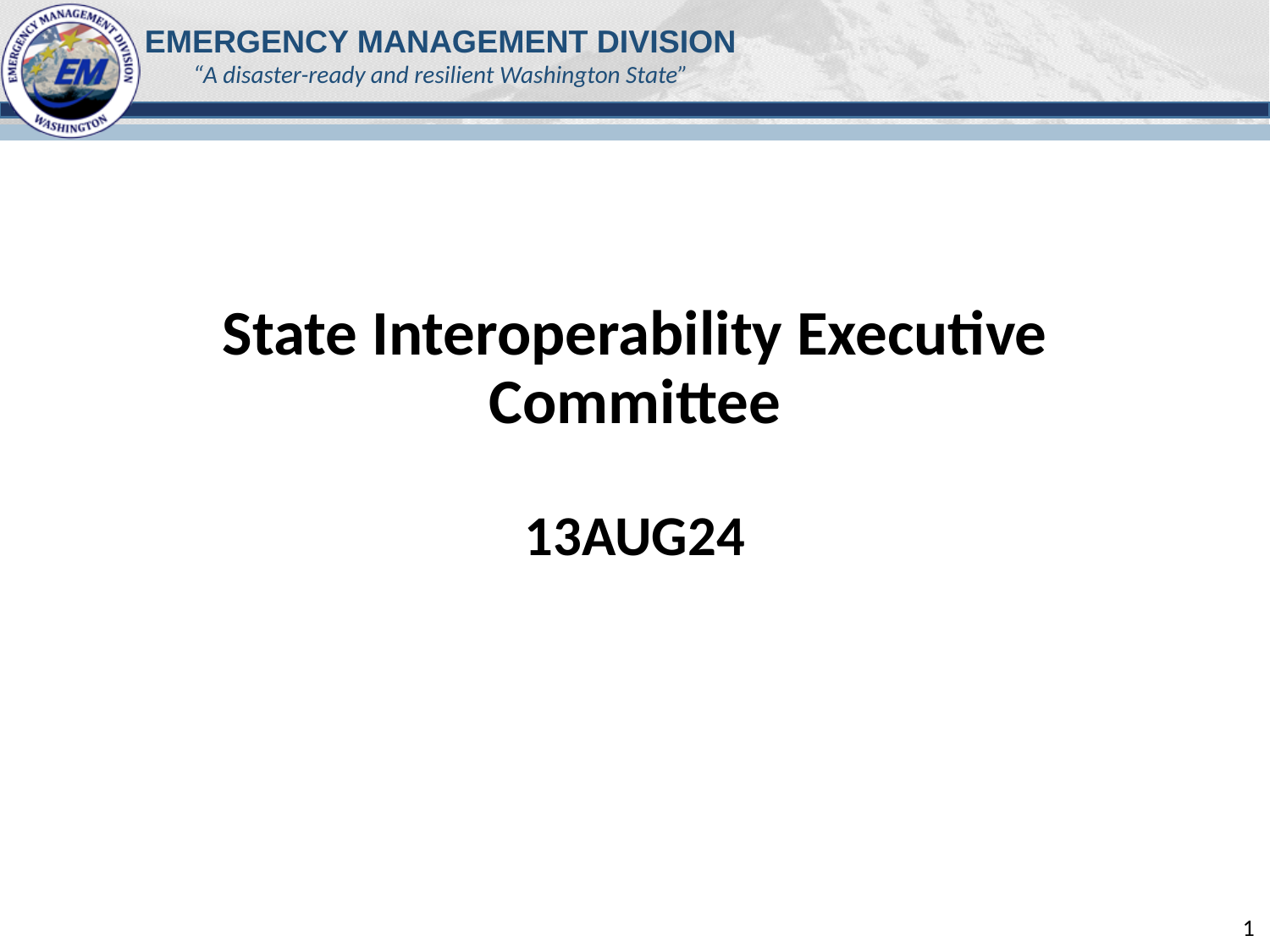

# State Interoperability Executive Committee
13AUG24
1